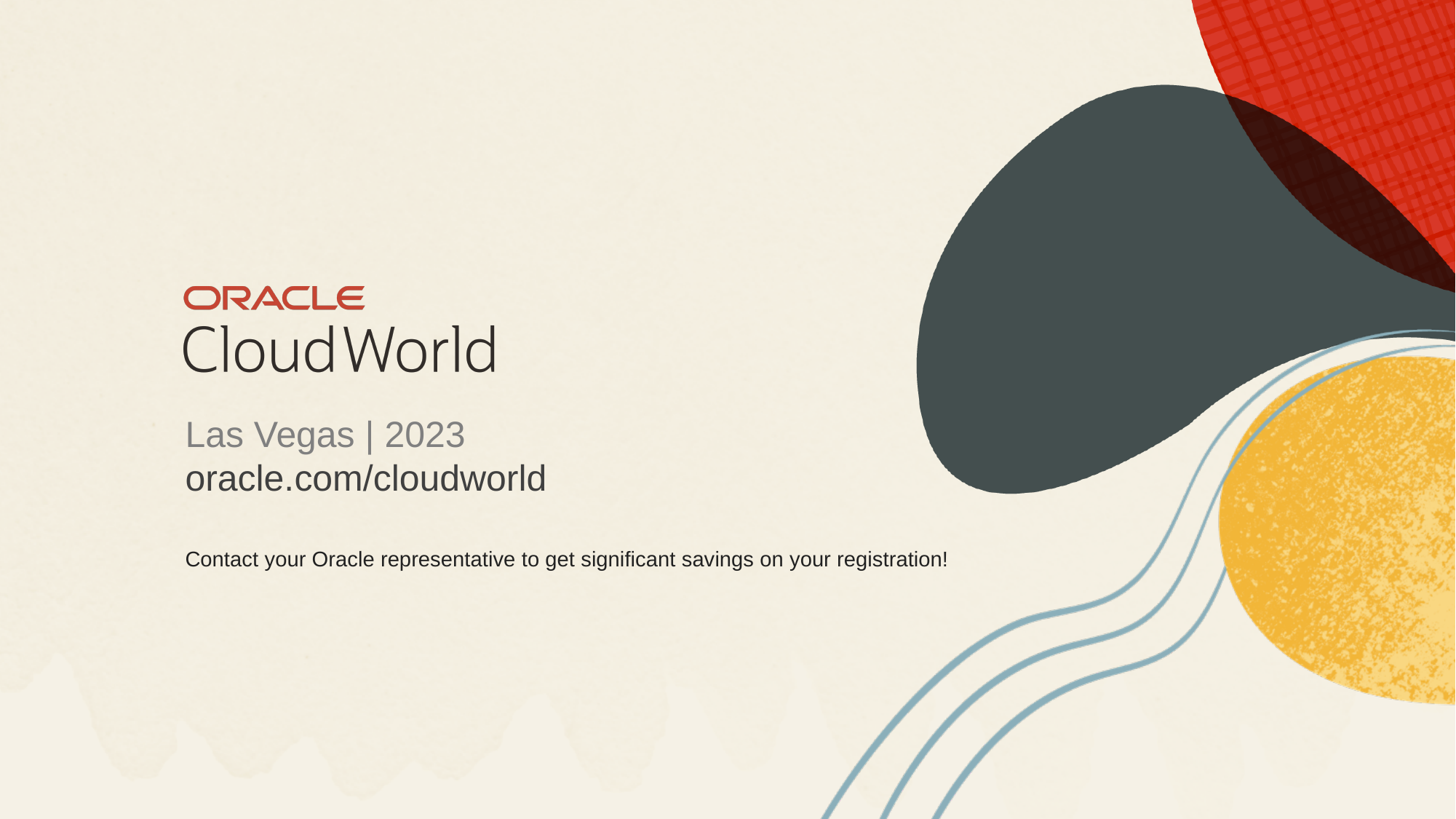

# Las Vegas | 2023 oracle.com/cloudworld
Contact your Oracle representative to get significant savings on your registration!